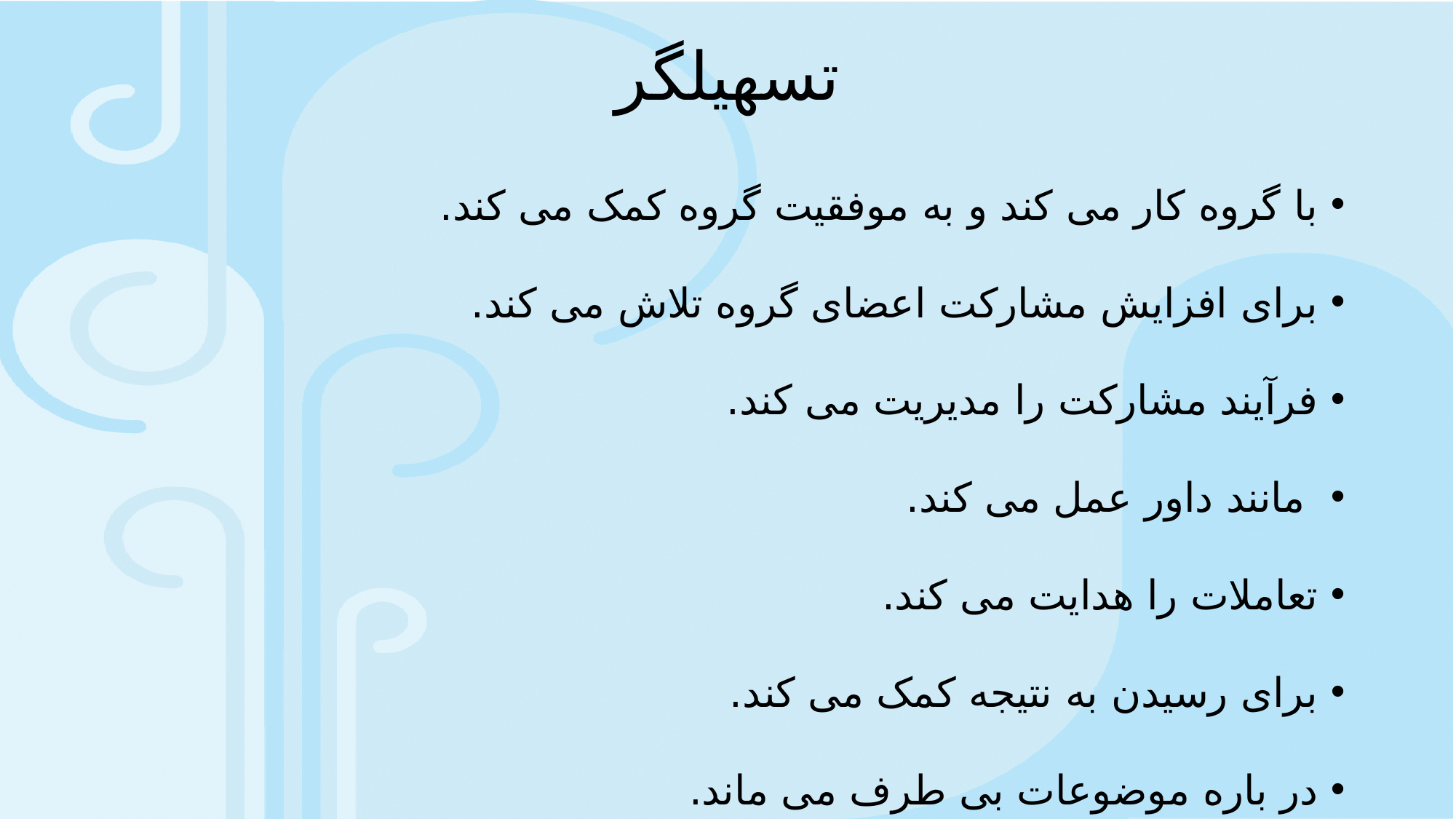

# تسهیلگر
با گروه کار می کند و به موفقیت گروه کمک می کند.
برای افزایش مشارکت اعضای گروه تلاش می کند.
فرآیند مشارکت را مدیریت می کند.
 مانند داور عمل می کند.
تعاملات را هدایت می کند.
برای رسیدن به نتیجه کمک می کند.
در باره موضوعات بی طرف می ماند.